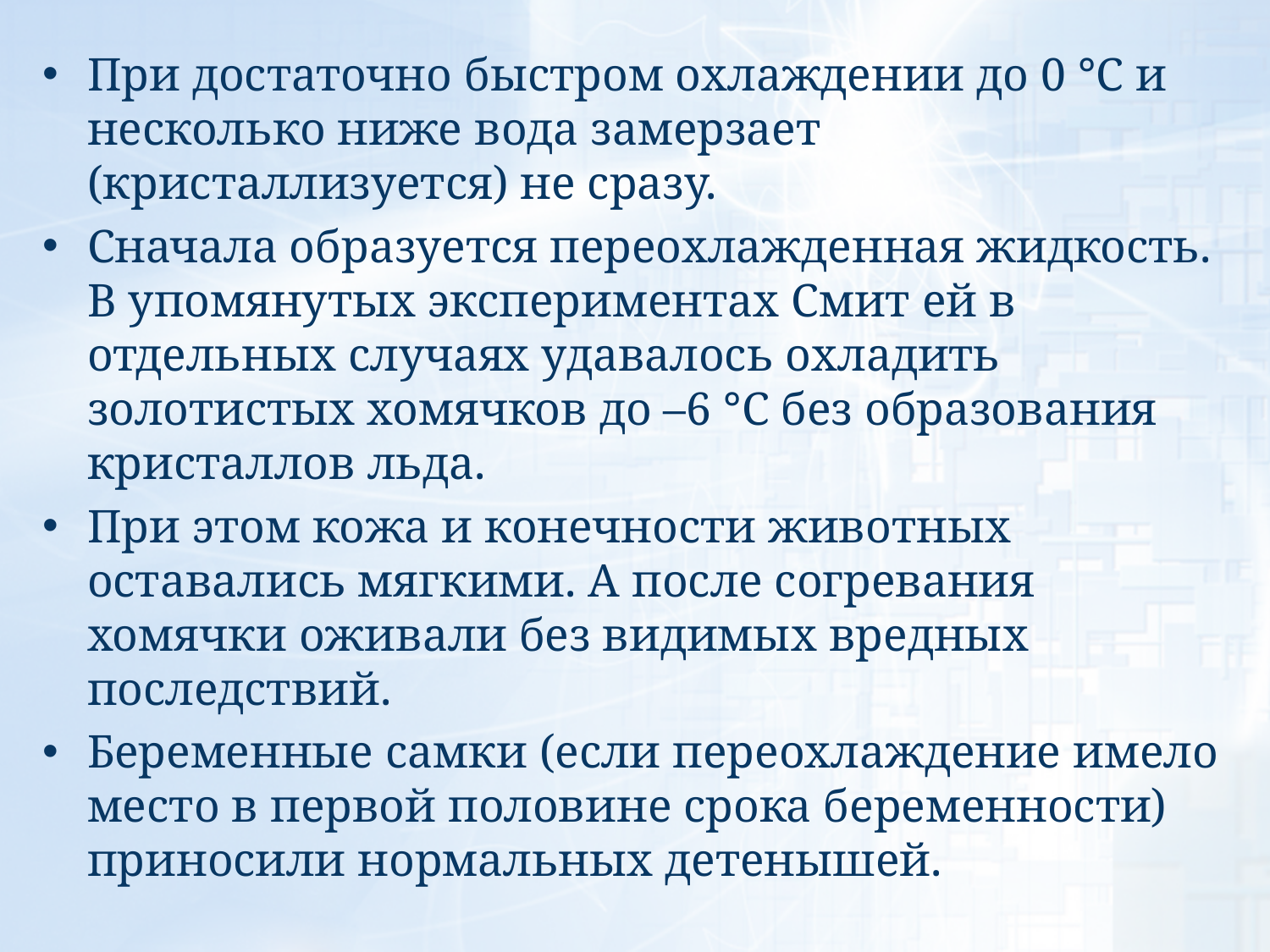

При достаточно быстром охлаждении до 0 °С и несколько ниже вода замерзает (кристаллизуется) не сразу.
Сначала образуется переохлажденная жидкость. В упомянутых экспериментах Смит ей в отдельных случаях удавалось охладить золотистых хомячков до –6 °С без образования кристаллов льда.
При этом кожа и конечности животных оставались мягкими. А после согревания хомячки оживали без видимых вредных последствий.
Беременные самки (если переохлаждение имело место в первой половине срока беременности) приносили нормальных детенышей.